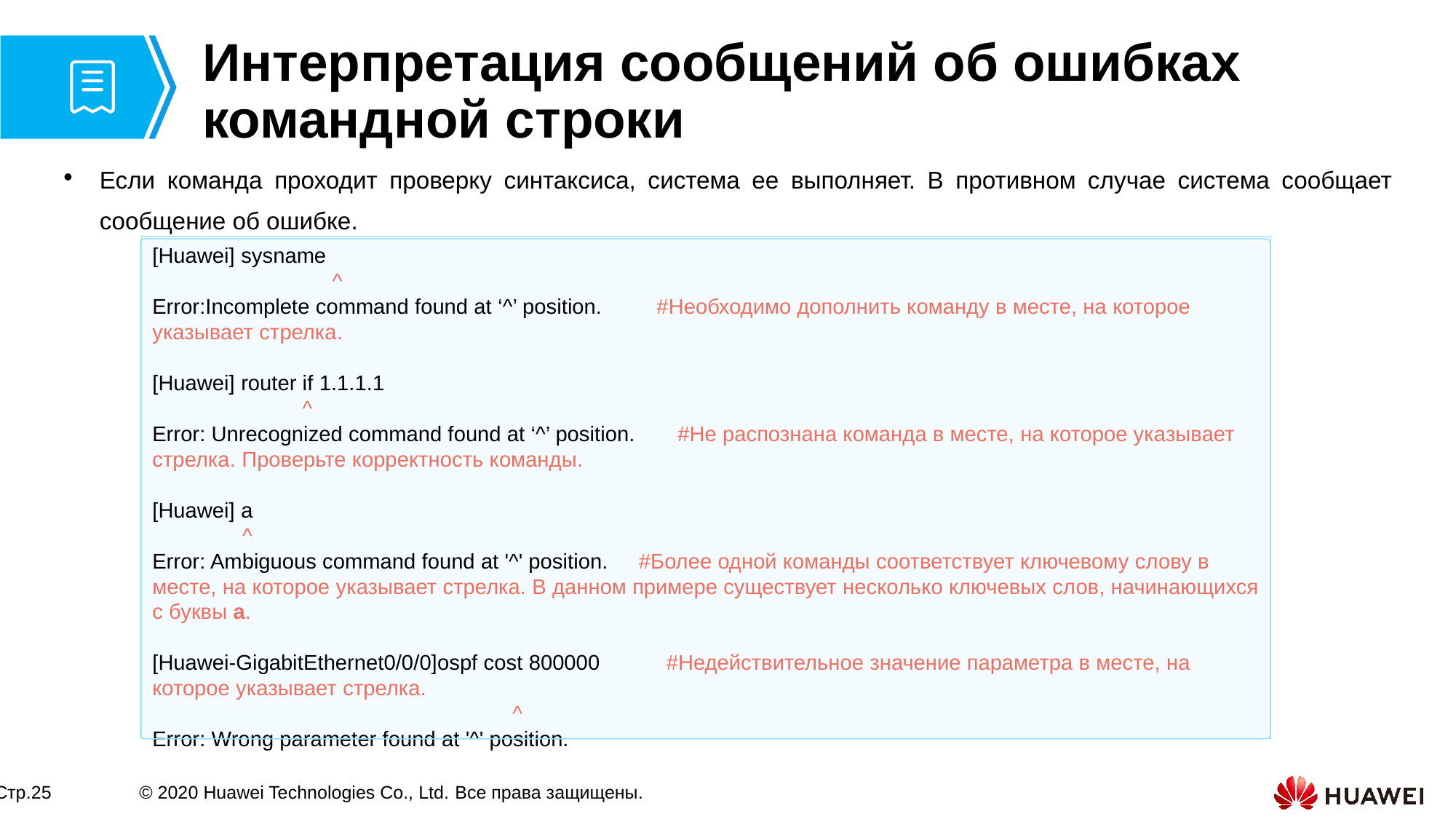

# Интерпретация сообщений об ошибках командной строки
Если команда проходит проверку синтаксиса, система ее выполняет. В противном случае система сообщает сообщение об ошибке.
[Huawei] sysname
                              ^
Error:Incomplete command found at ‘^’ position.         #Необходимо дополнить команду в месте, на которое указывает стрелка.

[Huawei] router if 1.1.1.1
                         ^
Error: Unrecognized command found at ‘^’ position.       #Не распознана команда в месте, на которое указывает стрелка. Проверьте корректность команды.

[Huawei] a
               ^
Error: Ambiguous command found at '^' position.     #Более одной команды соответствует ключевому слову в месте, на которое указывает стрелка. В данном примере существует несколько ключевых слов, начинающихся с буквы a.

[Huawei-GigabitEthernet0/0/0]ospf cost 800000           #Недействительное значение параметра в месте, на которое указывает стрелка.
                                                            ^
Error: Wrong parameter found at '^' position.